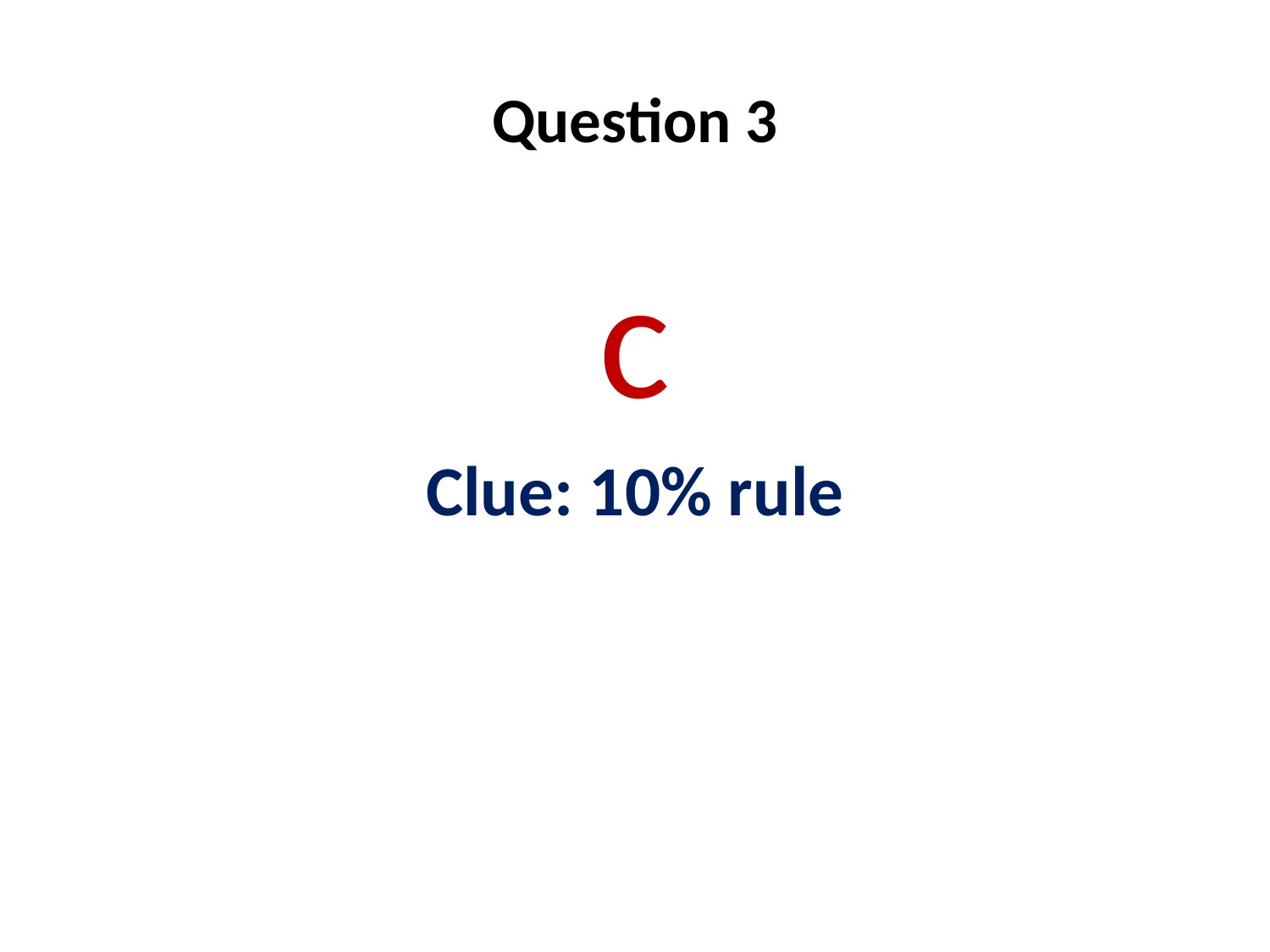

# Question 3
c
Clue: 10% rule